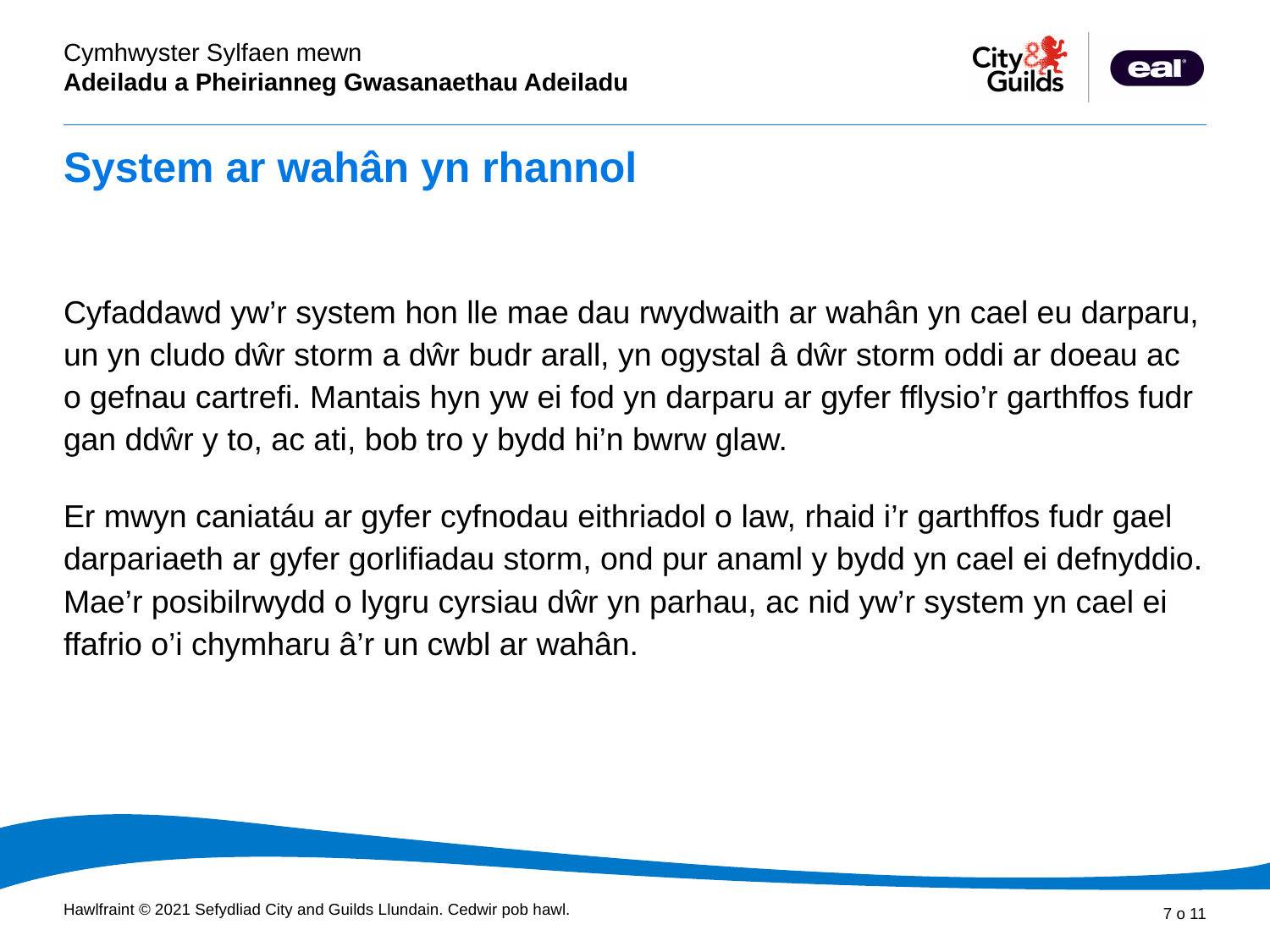

# System ar wahân yn rhannol

Cyfaddawd yw’r system hon lle mae dau rwydwaith ar wahân yn cael eu darparu, un yn cludo dŵr storm a dŵr budr arall, yn ogystal â dŵr storm oddi ar doeau ac o gefnau cartrefi. Mantais hyn yw ei fod yn darparu ar gyfer fflysio’r garthffos fudr gan ddŵr y to, ac ati, bob tro y bydd hi’n bwrw glaw.
Er mwyn caniatáu ar gyfer cyfnodau eithriadol o law, rhaid i’r garthffos fudr gael darpariaeth ar gyfer gorlifiadau storm, ond pur anaml y bydd yn cael ei defnyddio. Mae’r posibilrwydd o lygru cyrsiau dŵr yn parhau, ac nid yw’r system yn cael ei ffafrio o’i chymharu â’r un cwbl ar wahân.